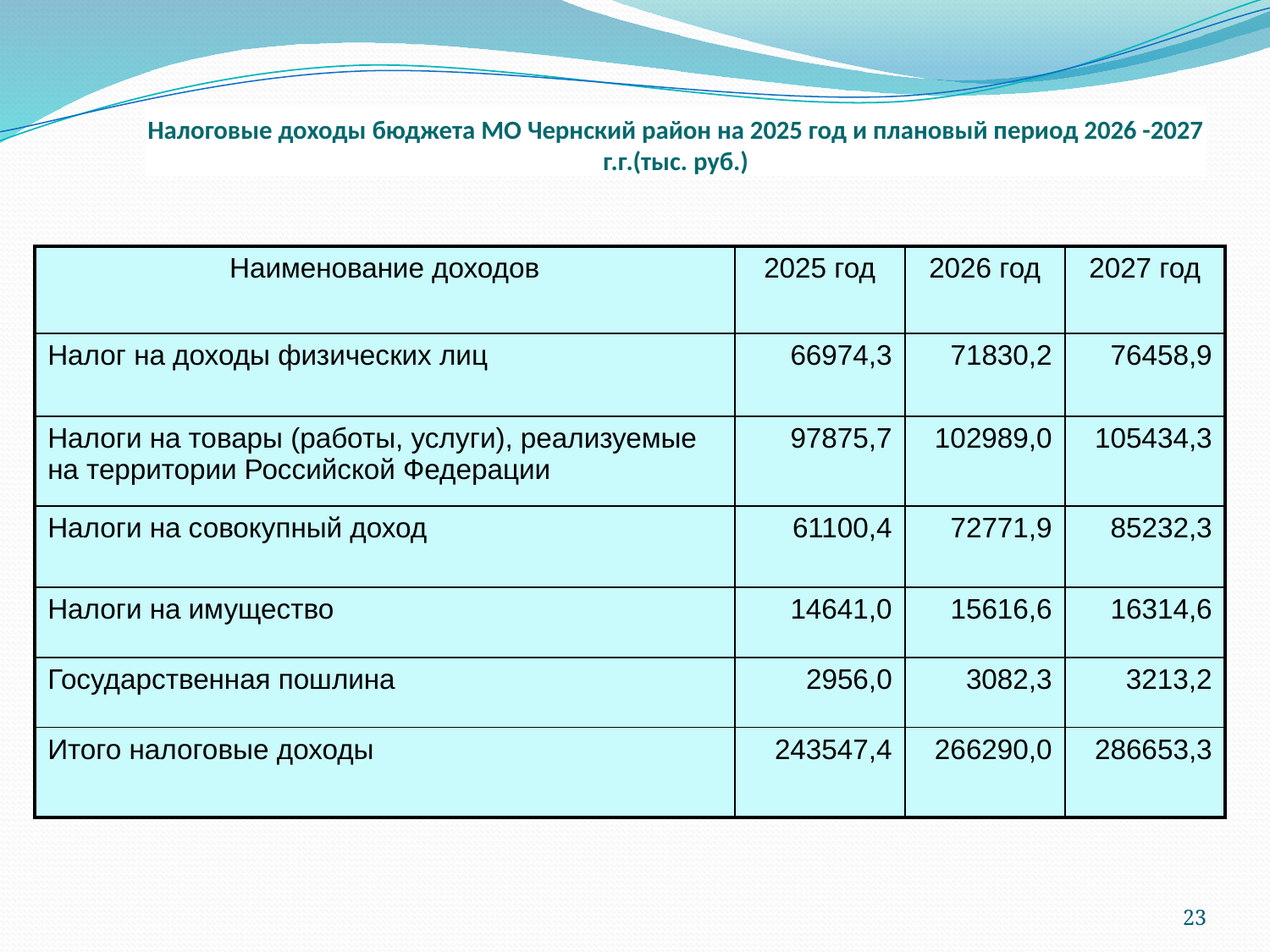

# Налоговые доходы бюджета МО Чернский район на 2025 год и плановый период 2026 -2027 г.г.(тыс. руб.)
| Наименование доходов | 2025 год | 2026 год | 2027 год |
| --- | --- | --- | --- |
| Налог на доходы физических лиц | 66974,3 | 71830,2 | 76458,9 |
| Налоги на товары (работы, услуги), реализуемые на территории Российской Федерации | 97875,7 | 102989,0 | 105434,3 |
| Налоги на совокупный доход | 61100,4 | 72771,9 | 85232,3 |
| Налоги на имущество | 14641,0 | 15616,6 | 16314,6 |
| Государственная пошлина | 2956,0 | 3082,3 | 3213,2 |
| Итого налоговые доходы | 243547,4 | 266290,0 | 286653,3 |
23